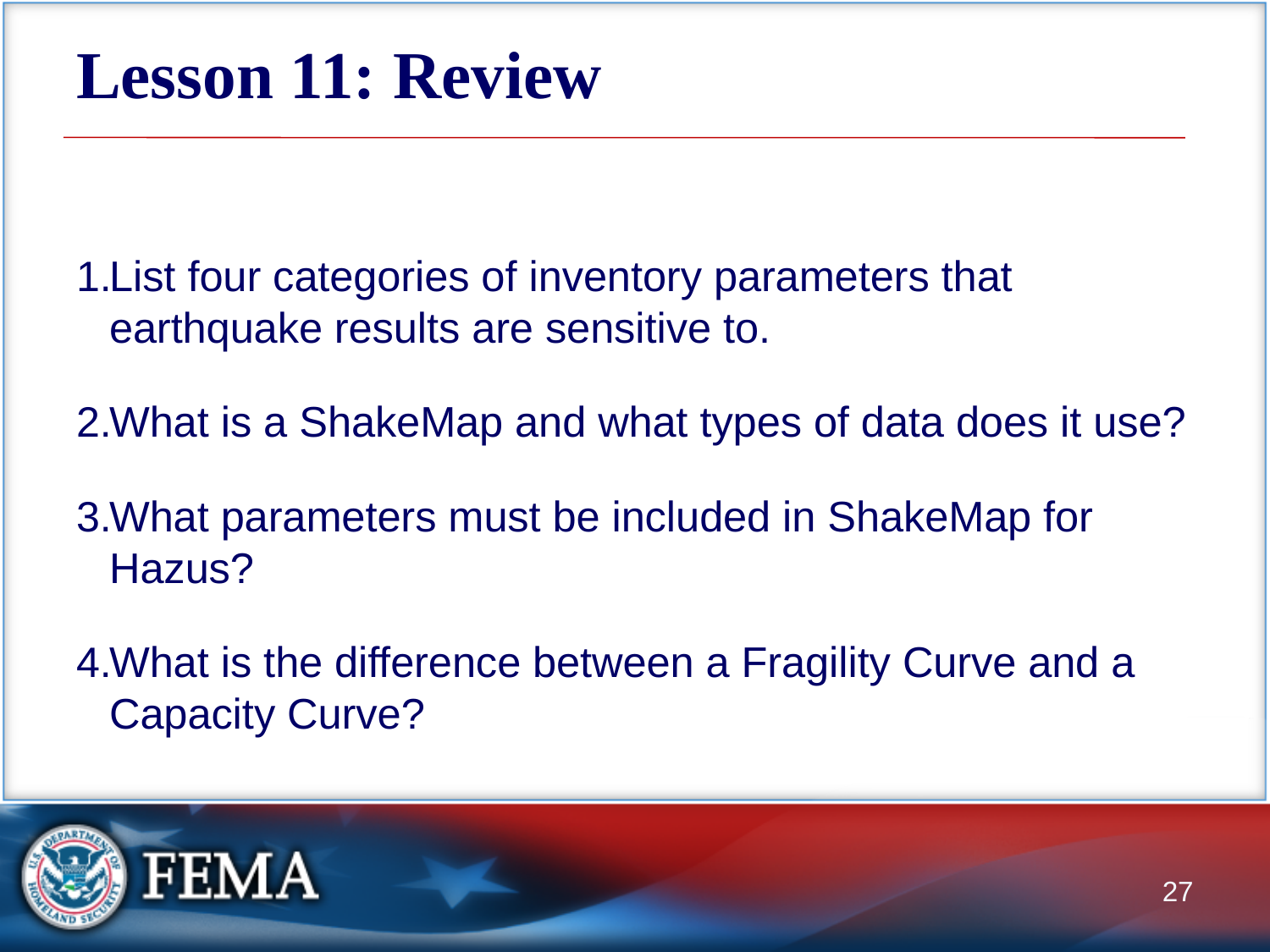

# Lesson 11: Review

List four categories of inventory parameters that earthquake results are sensitive to.
What is a ShakeMap and what types of data does it use?
What parameters must be included in ShakeMap for Hazus?
What is the difference between a Fragility Curve and a Capacity Curve?
27